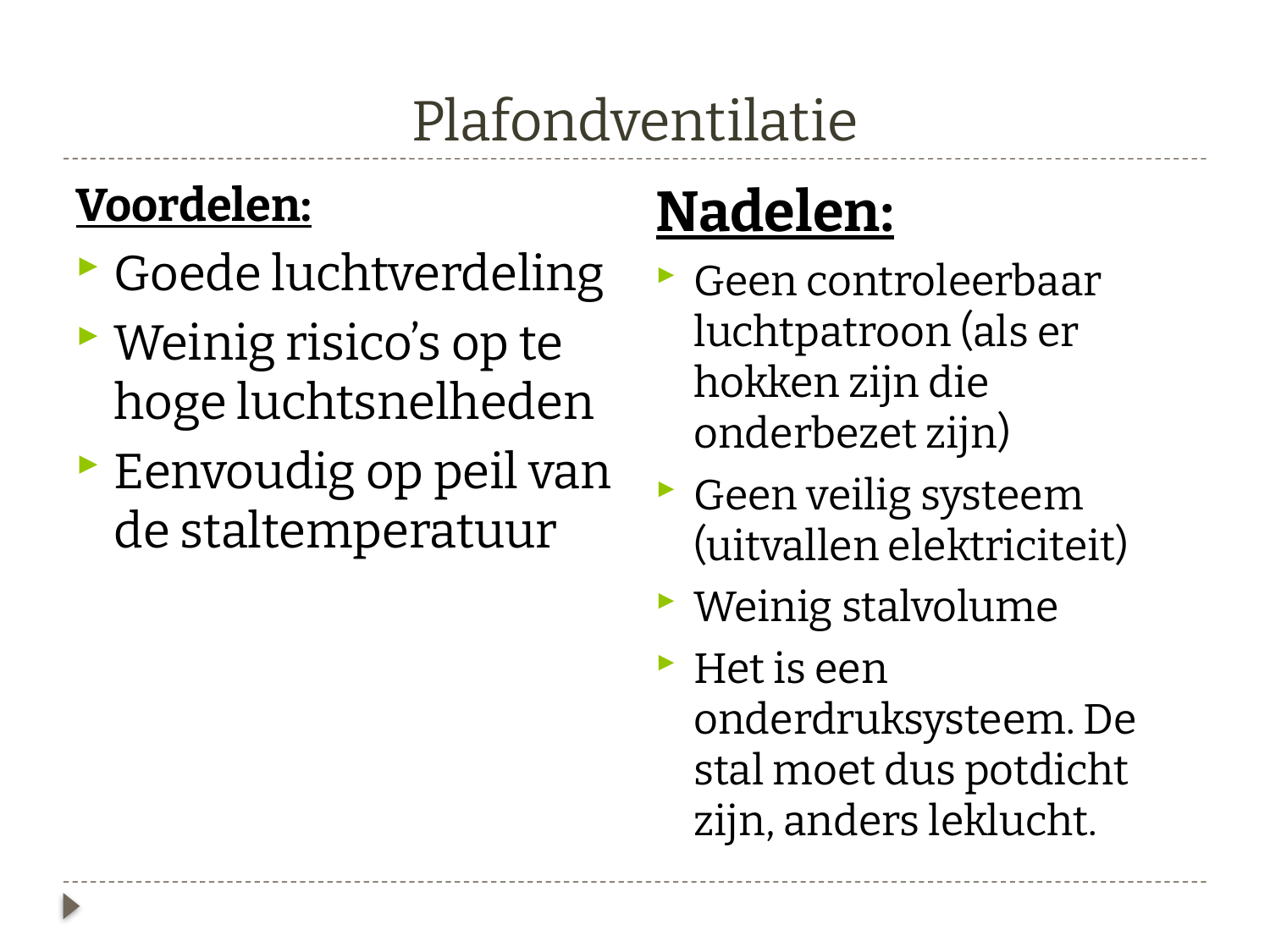

# Plafondventilatie
Nadelen:
Geen controleerbaar luchtpatroon (als er hokken zijn die onderbezet zijn)
Geen veilig systeem (uitvallen elektriciteit)
Weinig stalvolume
Het is een onderdruksysteem. De stal moet dus potdicht zijn, anders leklucht.

Voordelen:
Goede luchtverdeling
Weinig risico’s op te hoge luchtsnelheden
Eenvoudig op peil van de staltemperatuur